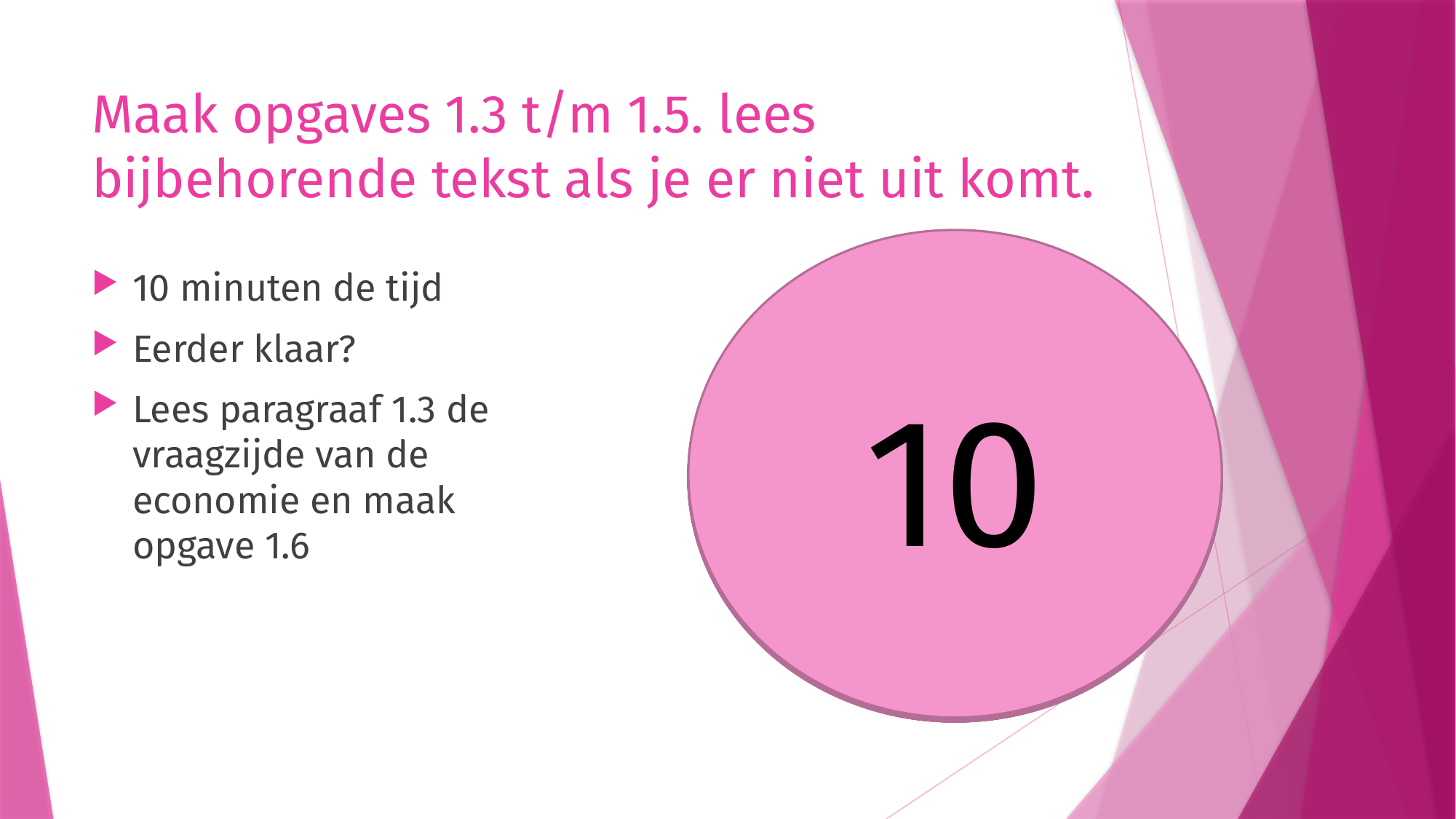

# Maak opgaves 1.3 t/m 1.5. lees bijbehorende tekst als je er niet uit komt.
10
9
8
5
6
7
4
3
1
2
10 minuten de tijd
Eerder klaar?
Lees paragraaf 1.3 de vraagzijde van de economie en maak opgave 1.6